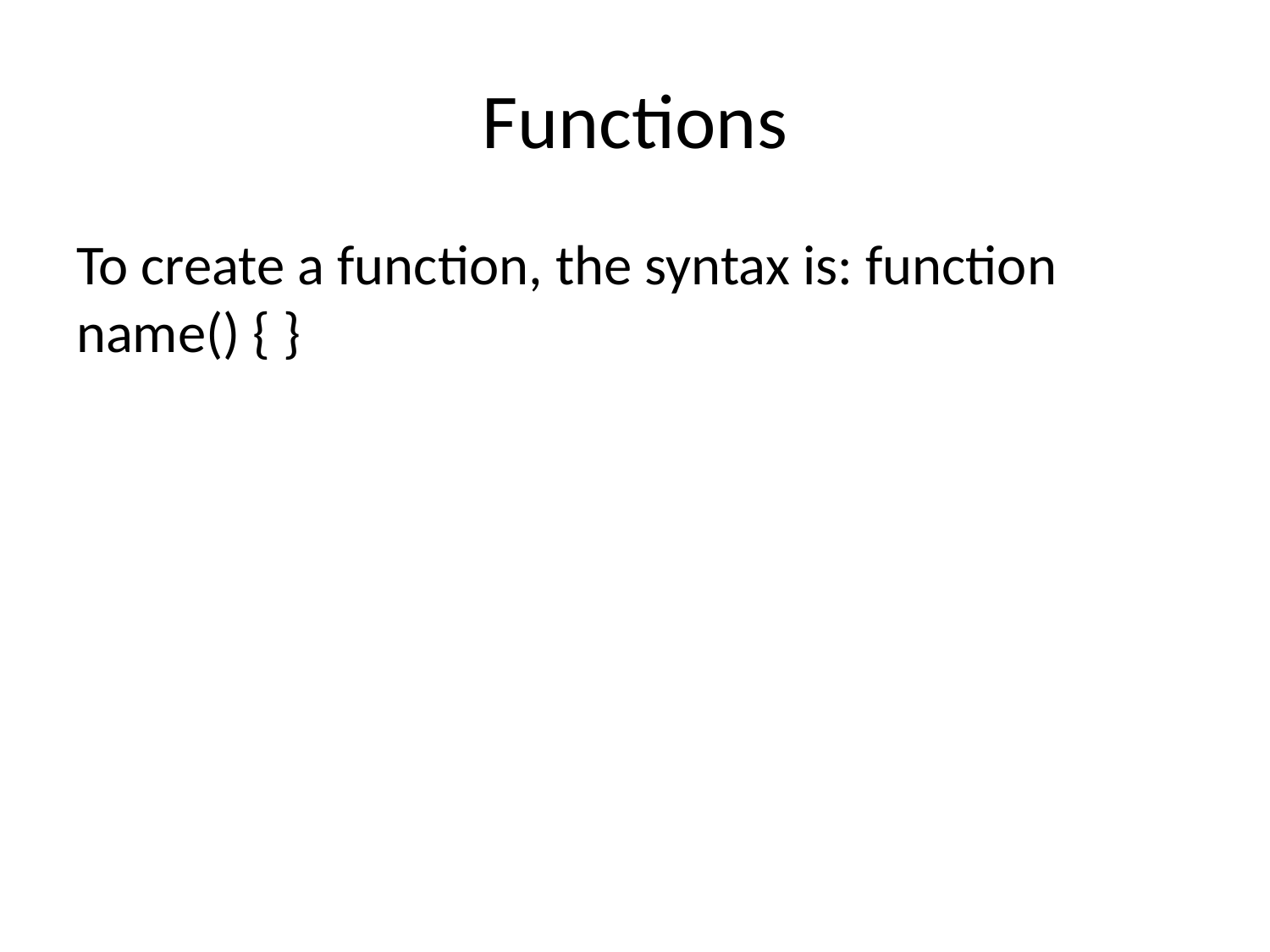

# Functions
To create a function, the syntax is: function name() { }